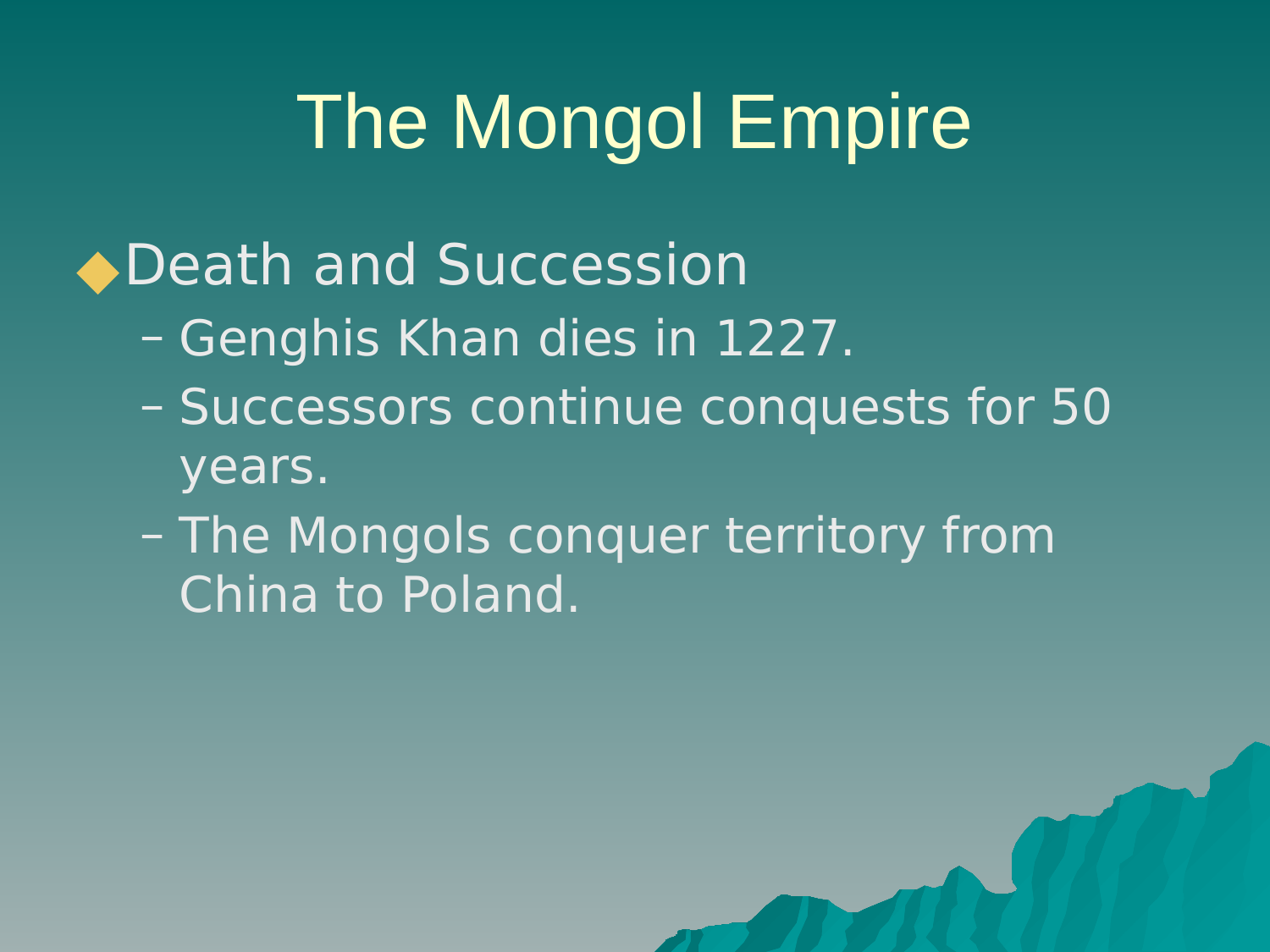

# The Mongol Empire
Death and Succession
Genghis Khan dies in 1227.
Successors continue conquests for 50 years.
The Mongols conquer territory from China to Poland.